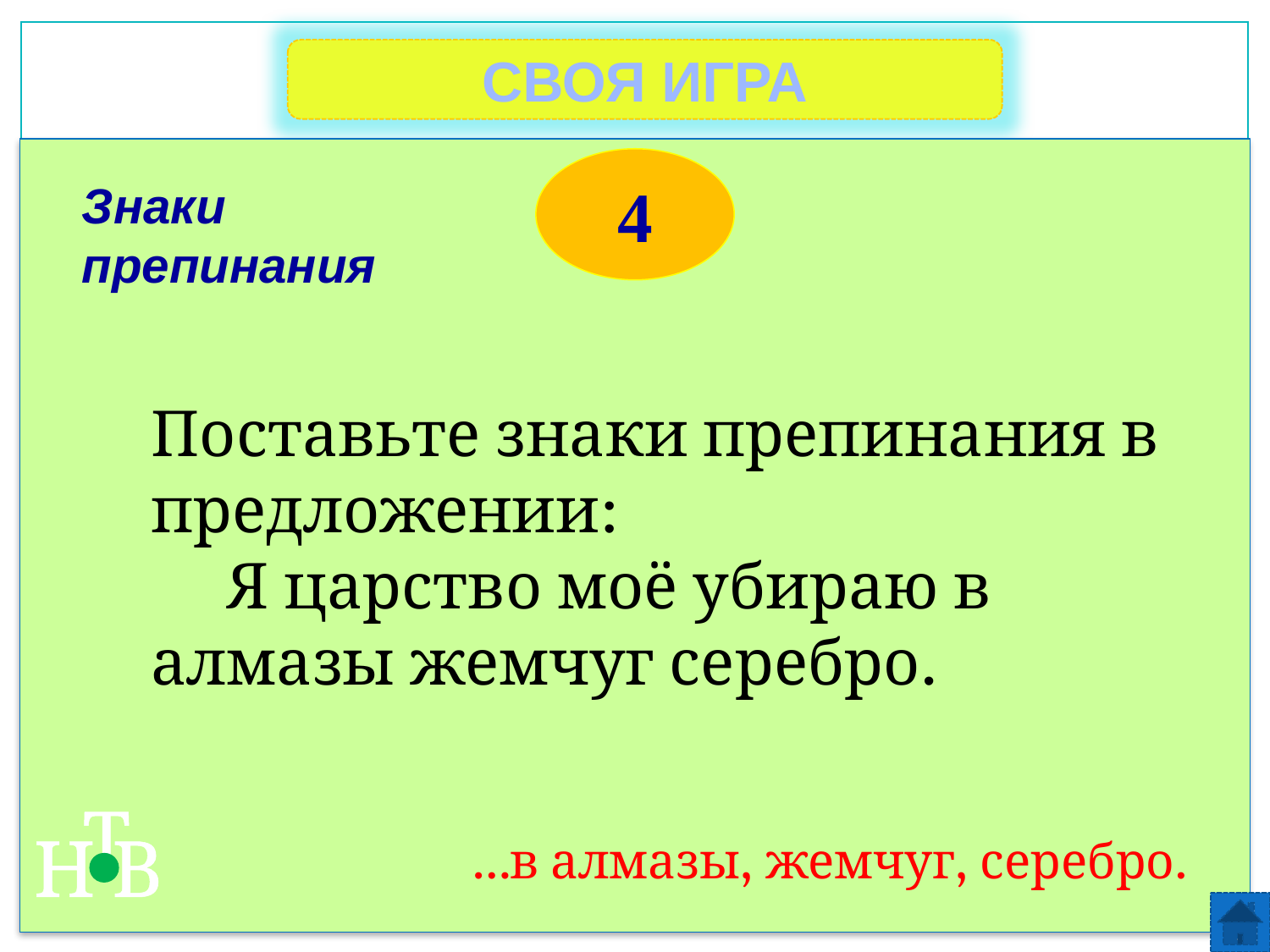

СВОЯ ИГРА

4
Знаки препинания
Поставьте знаки препинания в предложении:
     Я царство моё убираю в алмазы жемчуг серебро.
Т
Н
В
…в алмазы, жемчуг, серебро.